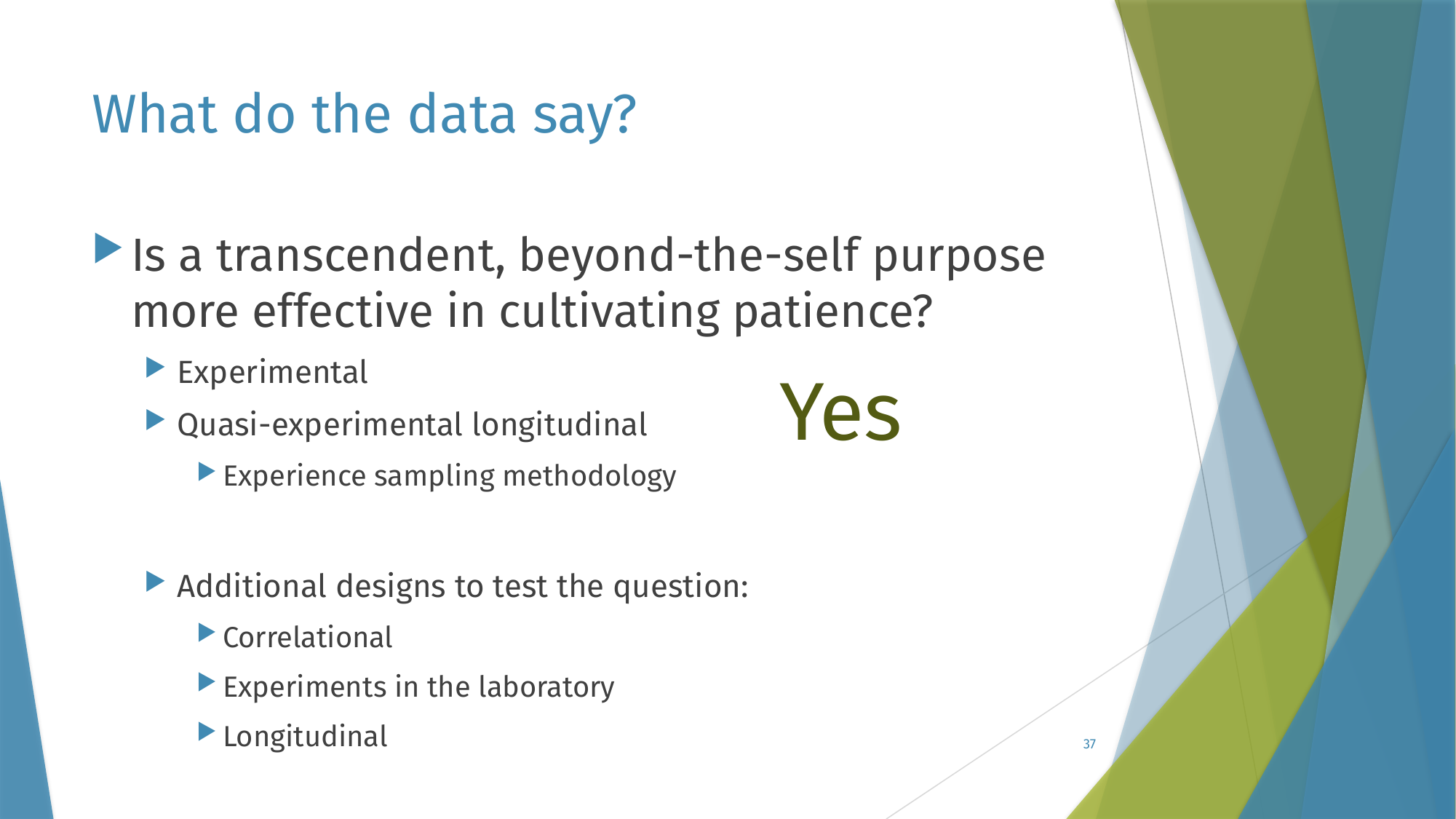

# What do the data say?

Is a transcendent, beyond-the-self purpose more effective in cultivating patience?
Experimental
Quasi-experimental longitudinal
Experience sampling methodology

Additional designs to test the question:
Correlational
Experiments in the laboratory
Longitudinal

Yes
37